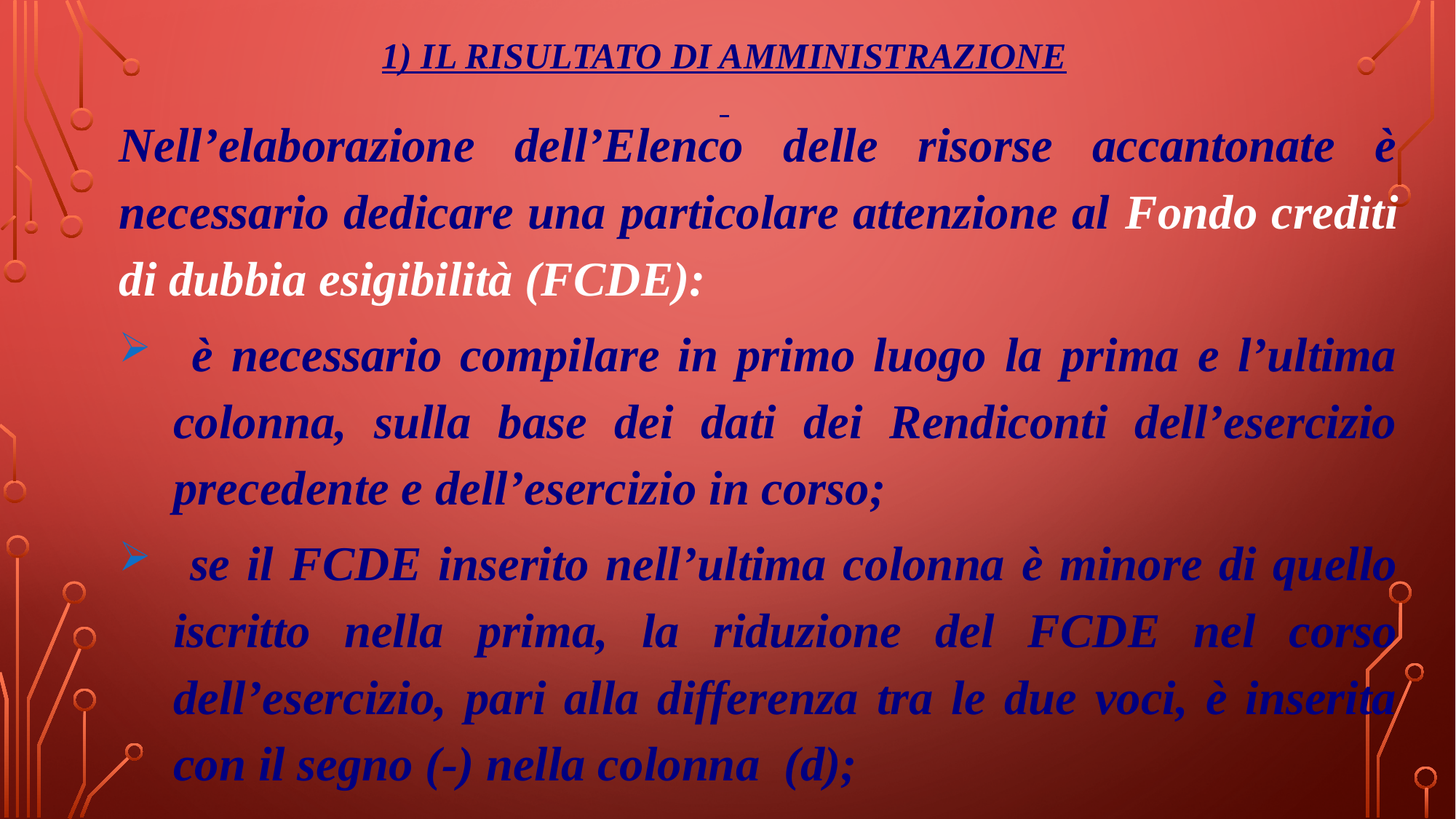

1) IL RISULTATO DI AMMINISTRAZIONE

Nell’elaborazione dell’Elenco delle risorse accantonate è necessario dedicare una particolare attenzione al Fondo crediti di dubbia esigibilità (FCDE):
 è necessario compilare in primo luogo la prima e l’ultima colonna, sulla base dei dati dei Rendiconti dell’esercizio precedente e dell’esercizio in corso;
 se il FCDE inserito nell’ultima colonna è minore di quello iscritto nella prima, la riduzione del FCDE nel corso dell’esercizio, pari alla differenza tra le due voci, è inserita con il segno (-) nella colonna  (d);